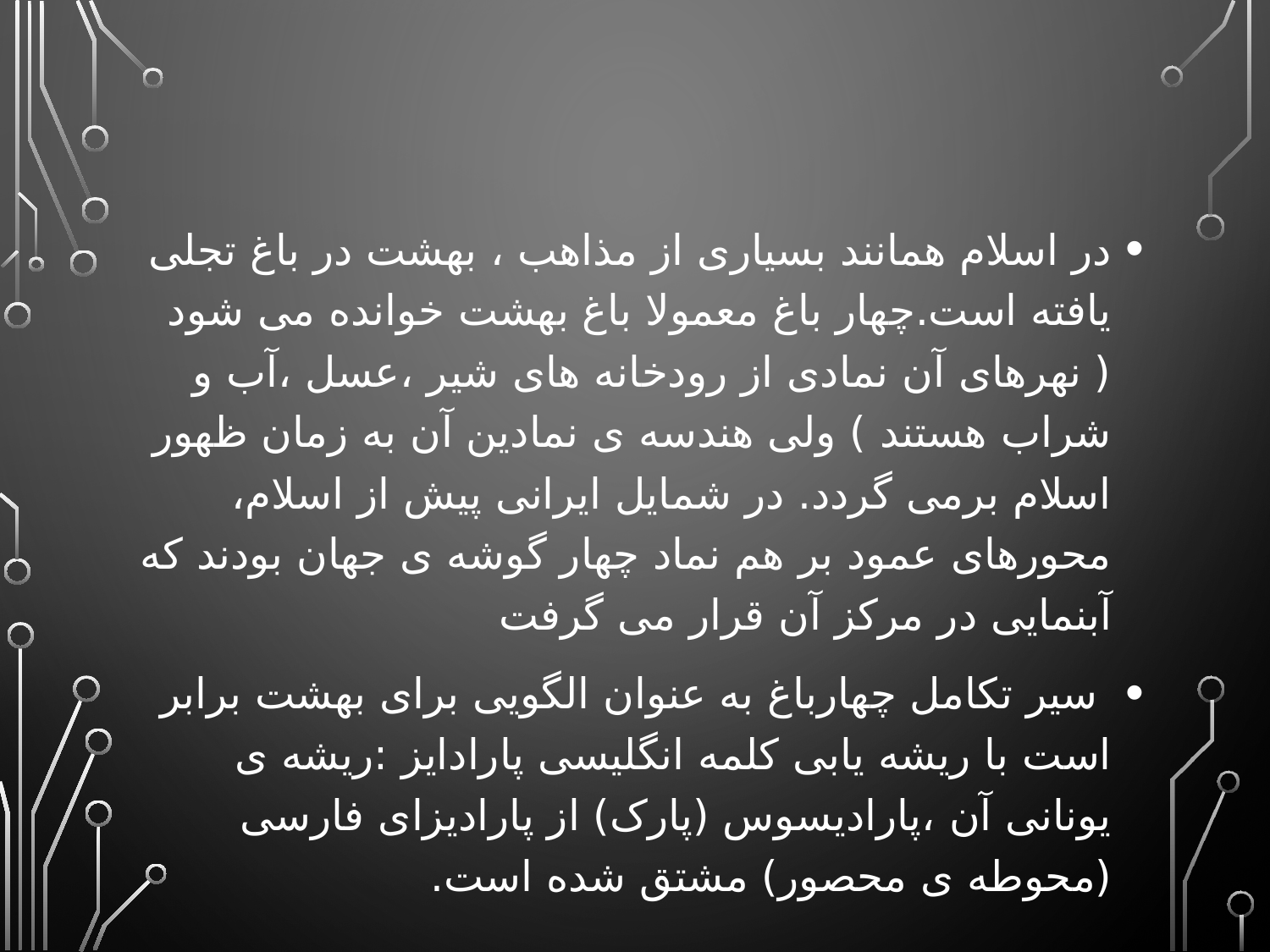

در اسلام همانند بسیاری از مذاهب ، بهشت در باغ تجلی یافته است.چهار باغ معمولا باغ بهشت خوانده می شود ( نهرهای آن نمادی از رودخانه های شیر ،عسل ،آب و شراب هستند ) ولی هندسه ی نمادین آن به زمان ظهور اسلام برمی گردد. در شمایل ایرانی پیش از اسلام، محورهای عمود بر هم نماد چهار گوشه ی جهان بودند که آبنمایی در مرکز آن قرار می گرفت
 سیر تکامل چهارباغ به عنوان الگویی برای بهشت برابر است با ریشه یابی کلمه انگلیسی پارادایز :ریشه ی یونانی آن ،پارادیسوس (پارک) از پارادیزای فارسی (محوطه ی محصور) مشتق شده است.